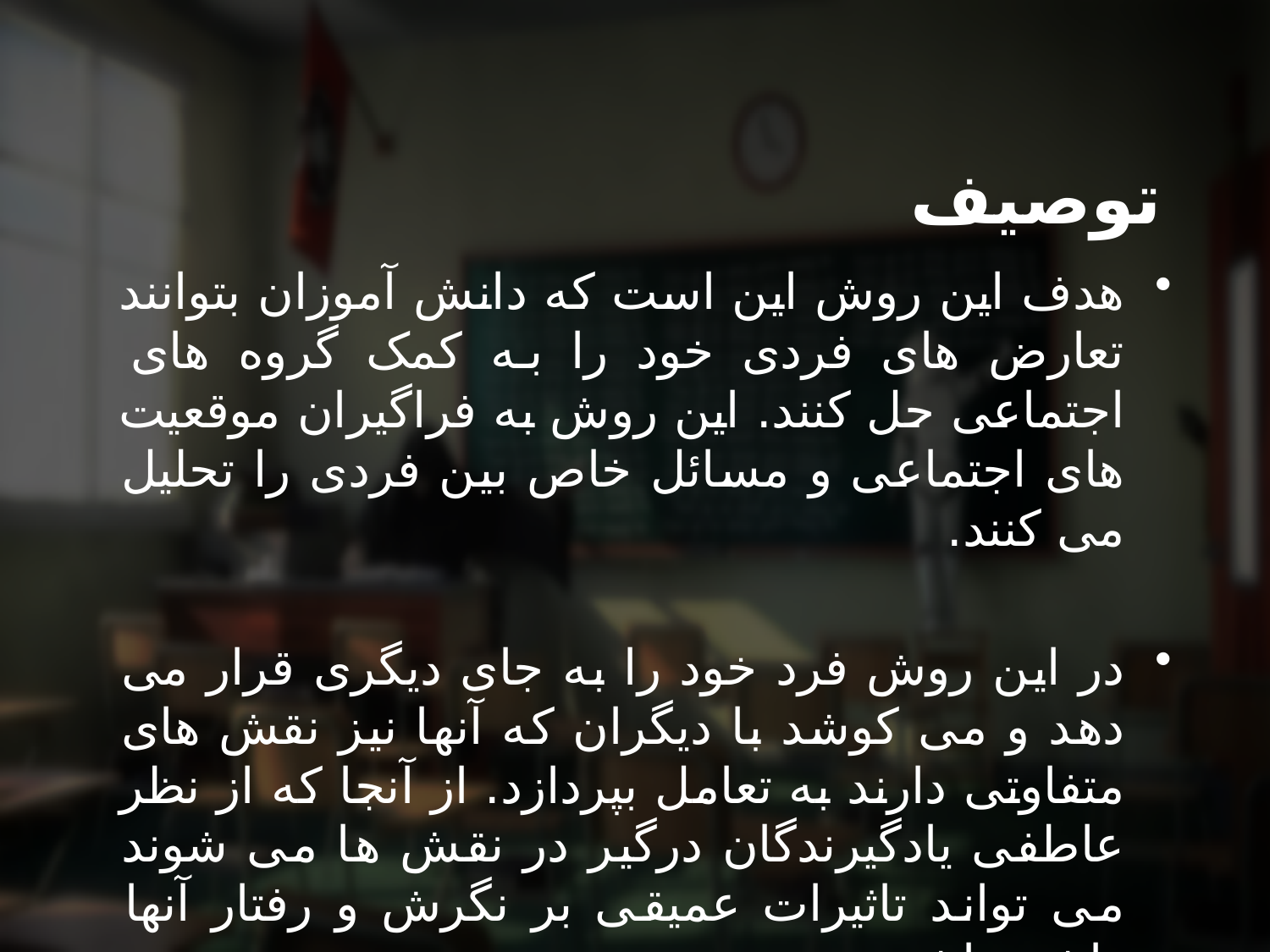

# توصیف
هدف این روش این است که دانش آموزان بتوانند تعارض های فردی خود را به کمک گروه های اجتماعی حل کنند. این روش به فراگیران موقعیت های اجتماعی و مسائل خاص بین فردی را تحلیل می کنند.

در این روش فرد خود را به جای دیگری قرار می دهد و می کوشد با دیگران که آنها نیز نقش های متفاوتی دارند به تعامل بپردازد. از آنجا که از نظر عاطفی یادگیرندگان درگیر در نقش ها می شوند می تواند تاثیرات عمیقی بر نگرش و رفتار آنها داشته باشد.